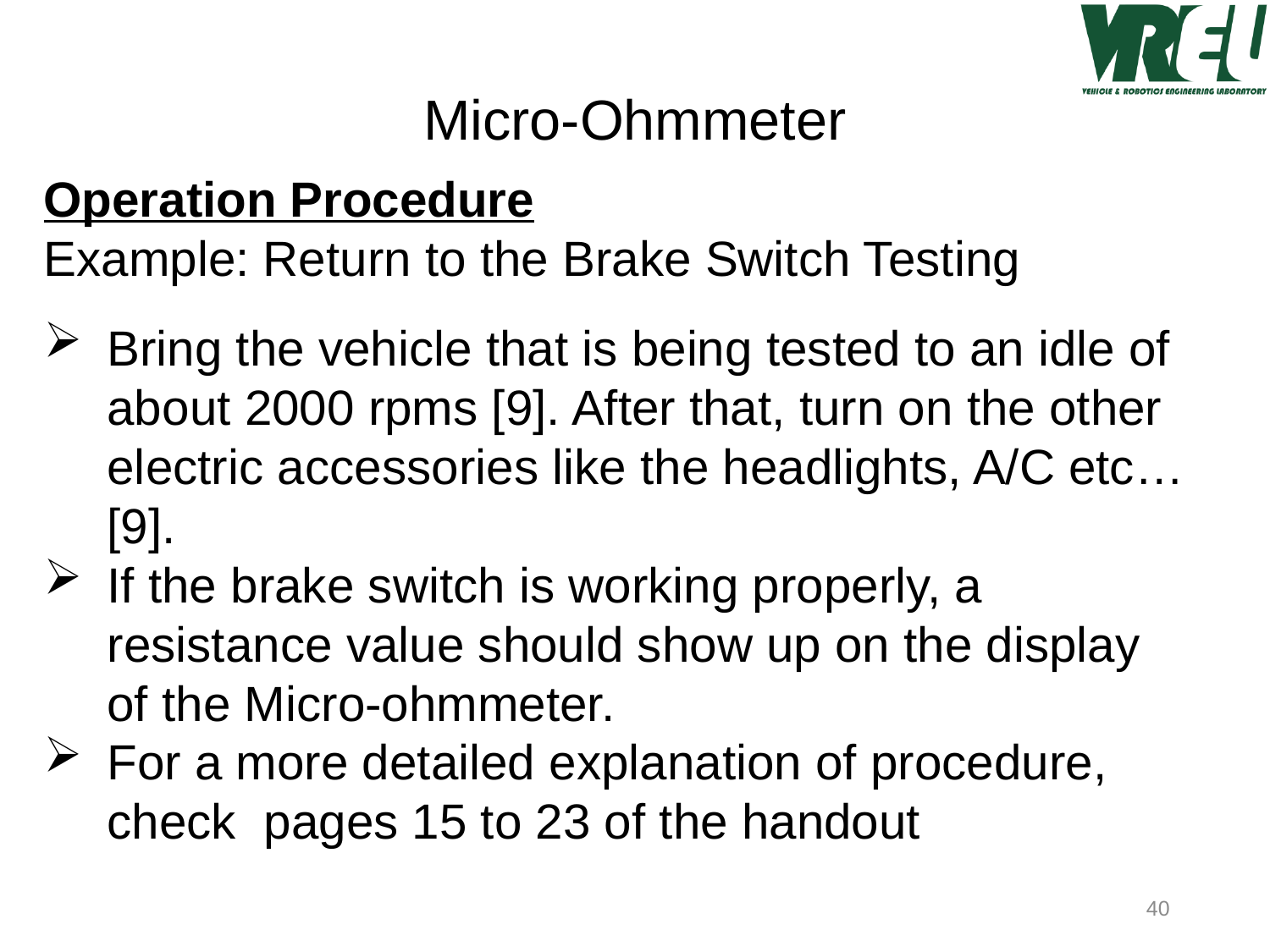

Micro-Ohmmeter
Operation Procedure
Example: Return to the Brake Switch Testing

Bring the vehicle that is being tested to an idle of about 2000 rpms [9]. After that, turn on the other electric accessories like the headlights, A/C etc…[9].
If the brake switch is working properly, a resistance value should show up on the display of the Micro-ohmmeter.
For a more detailed explanation of procedure, check  pages 15 to 23 of the handout

40